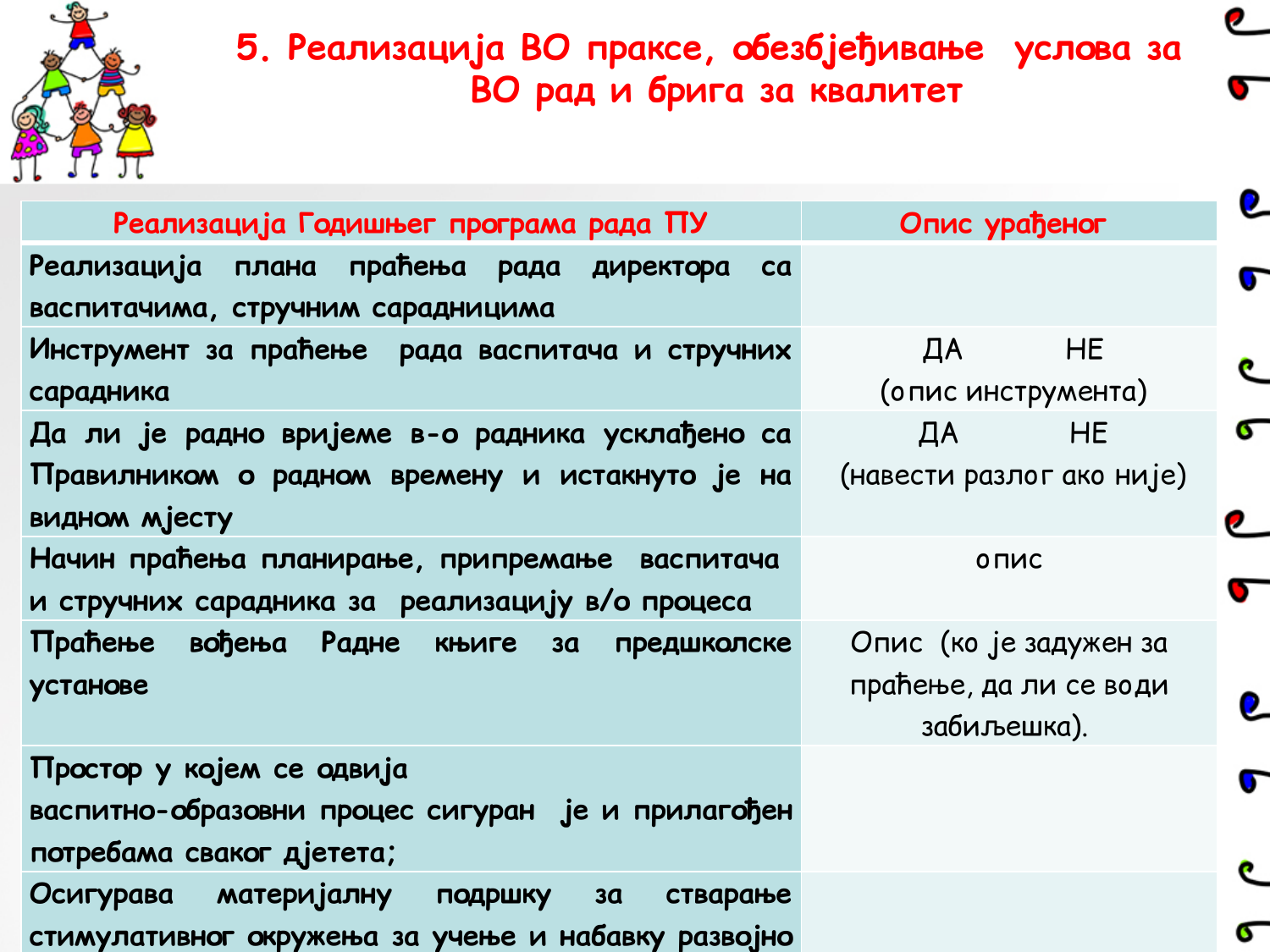

# 5. Реализација ВО праксе, обезбјеђивање  услова за ВО рад и брига за квалитет
| Реализација Годишњег програма рада ПУ | Опис урађеног |
| --- | --- |
| Реализација плана праћења рада директора са васпитачима, стручним сарадницима |  |
| Инструмент за праћење рада васпитача и стручних сарадника | ДА НЕ (опис инструмента) |
| Да ли је радно вријеме в-о радника усклађено са Правилником о радном времену и истакнуто је на видном мјесту | ДА НЕ (навести разлог ако није) |
| Начин праћења планирање, припремање васпитача и стручних сарадника за реализацију в/о процеса | опис |
| Праћење вођења Радне књиге за предшколске установе | Опис (ко је задужен за праћење, да ли се води забиљешка). |
| Простор у којем се одвија васпитно-образовни процес сигуран је и прилагођен потребама сваког дјетета; |  |
| Осигурава материјалну подршку за стварање стимулативног окружења за учење и набавку развојно примјерених дидактичких и других потрошних материјала |  |